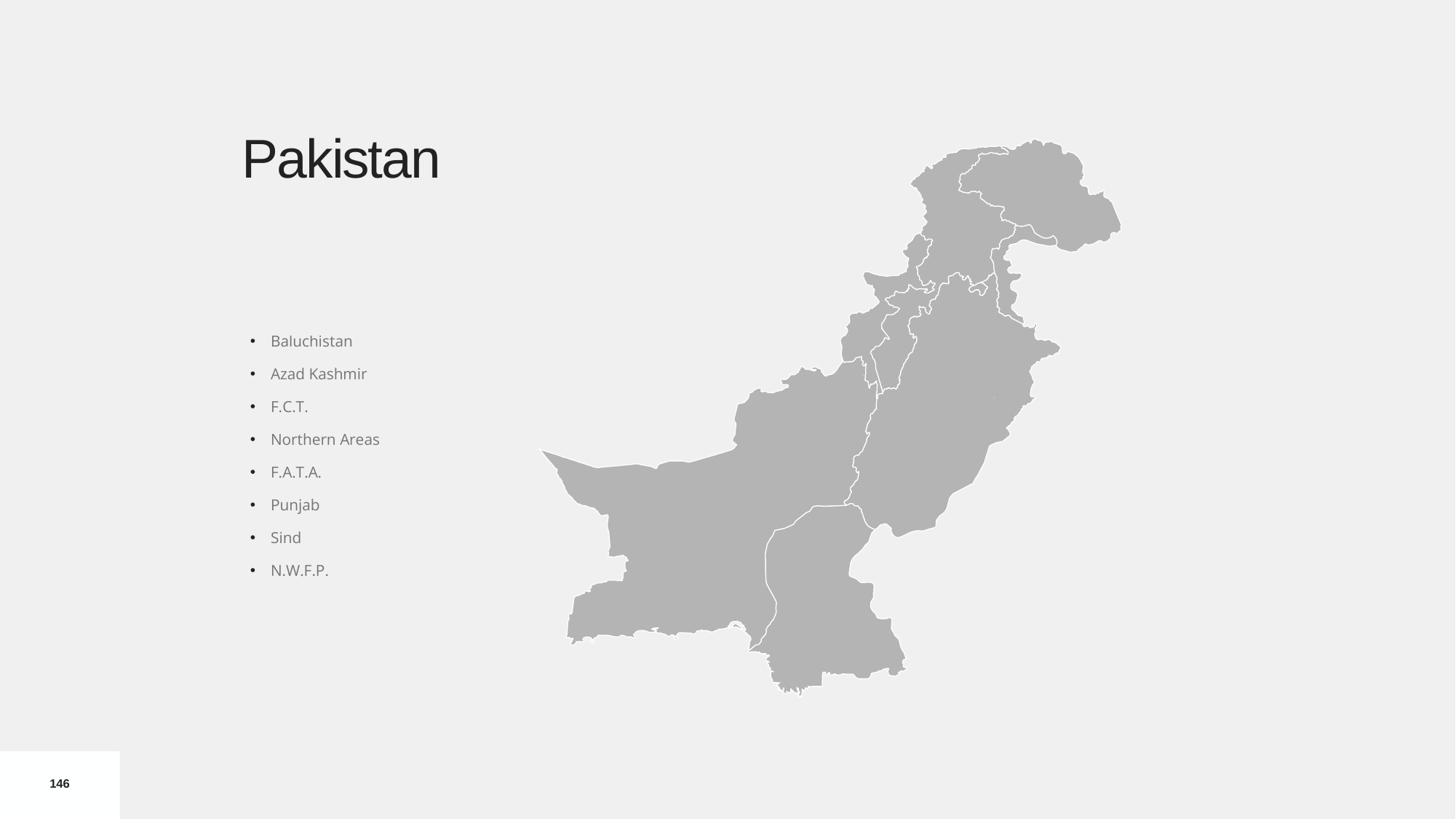

# Pakistan

Baluchistan
Azad Kashmir
F.C.T.
Northern Areas
F.A.T.A.
Punjab
Sind
N.W.F.P.